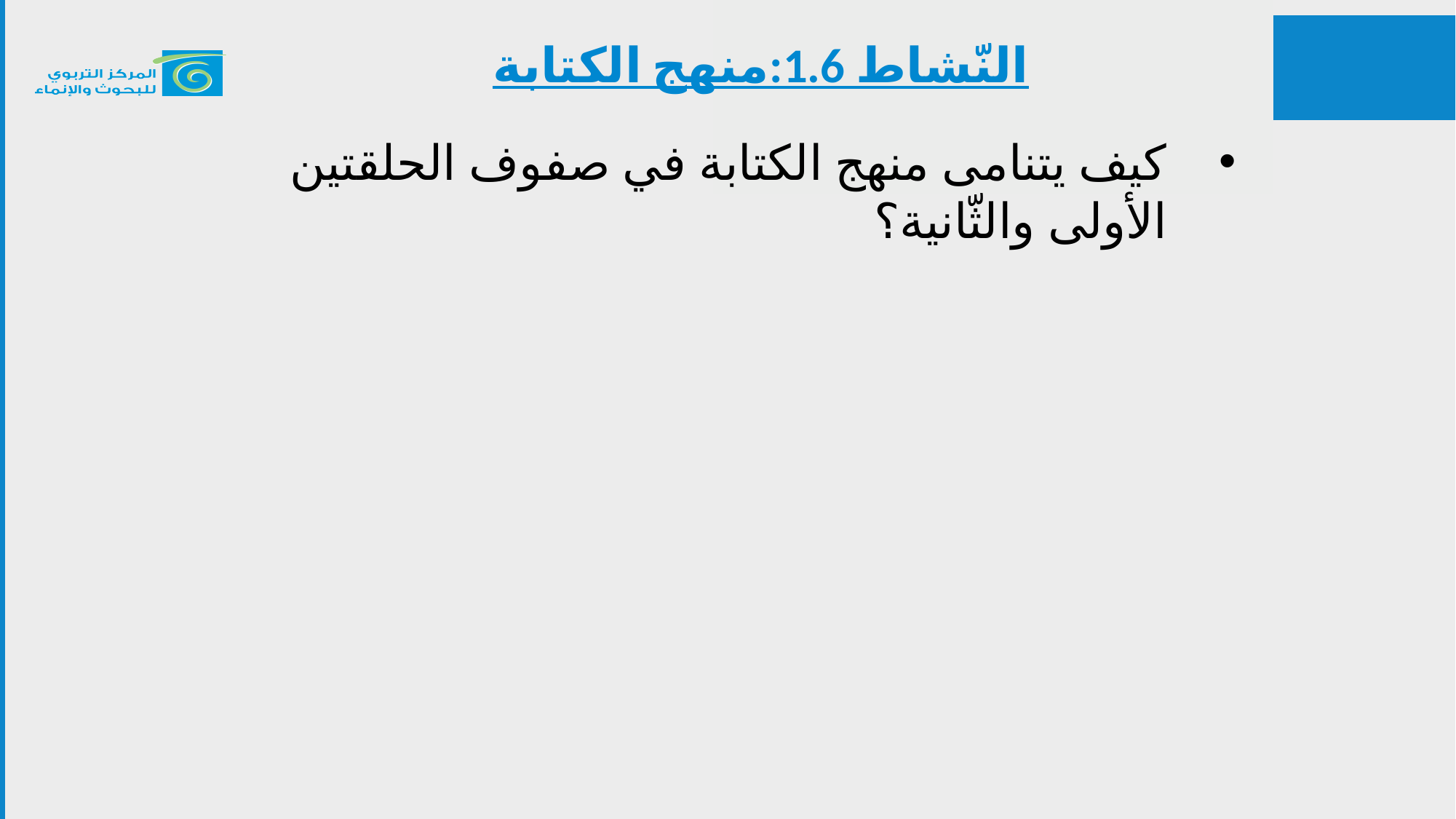

النّشاط 1.6:منهج الكتابة
كيف يتنامى منهج الكتابة في صفوف الحلقتين الأولى والثّانية؟